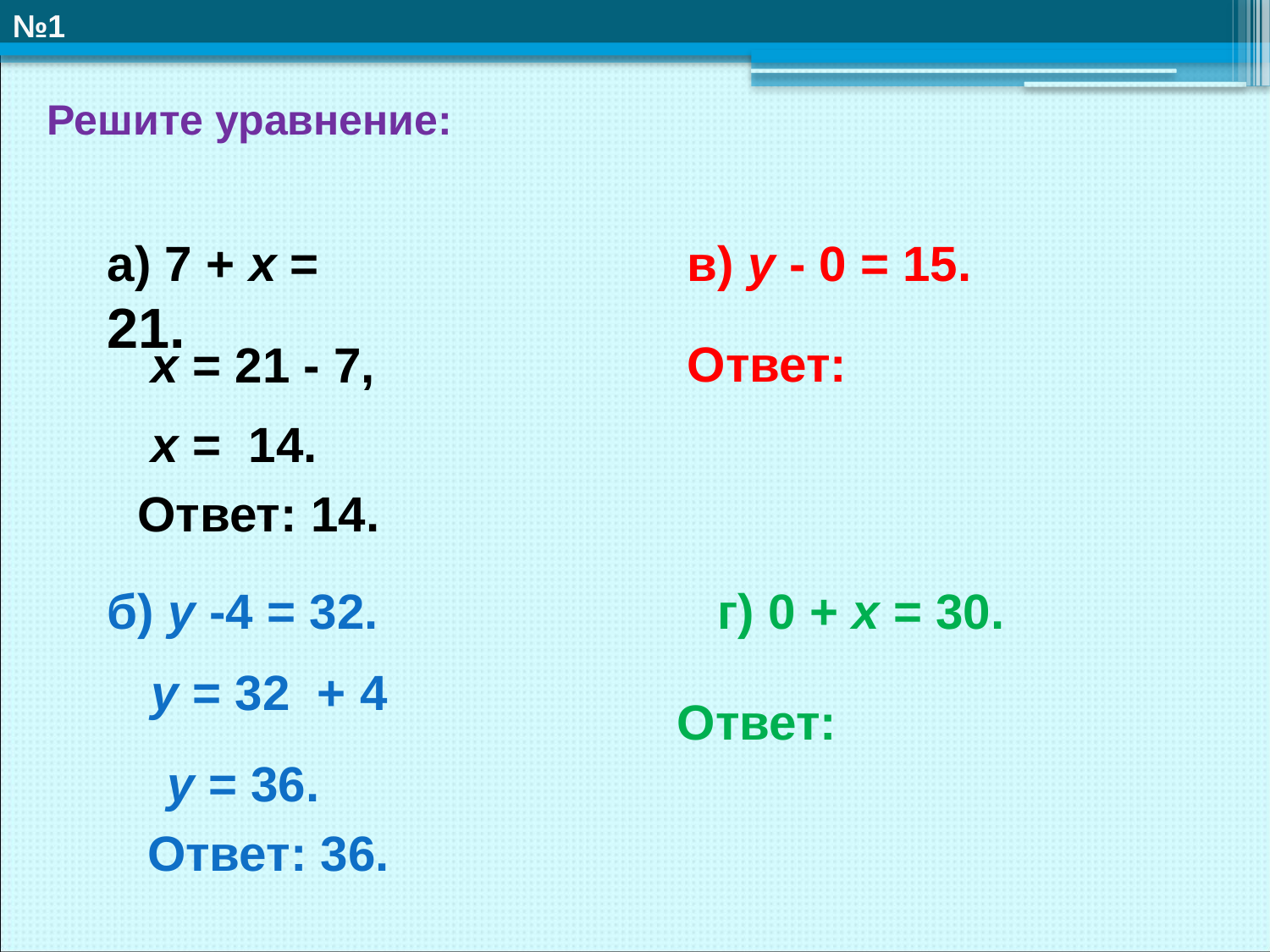

№1
Решите уравнение:
а) 7 + х =  21.
в) у - 0 = 15.
Ответ:
х = 21 - 7,
х =  14.
Ответ: 14.
б) у -4 = 32.
г) 0 + х = 30.
у = 32  + 4
Ответ:
у = 36.
Ответ: 36.